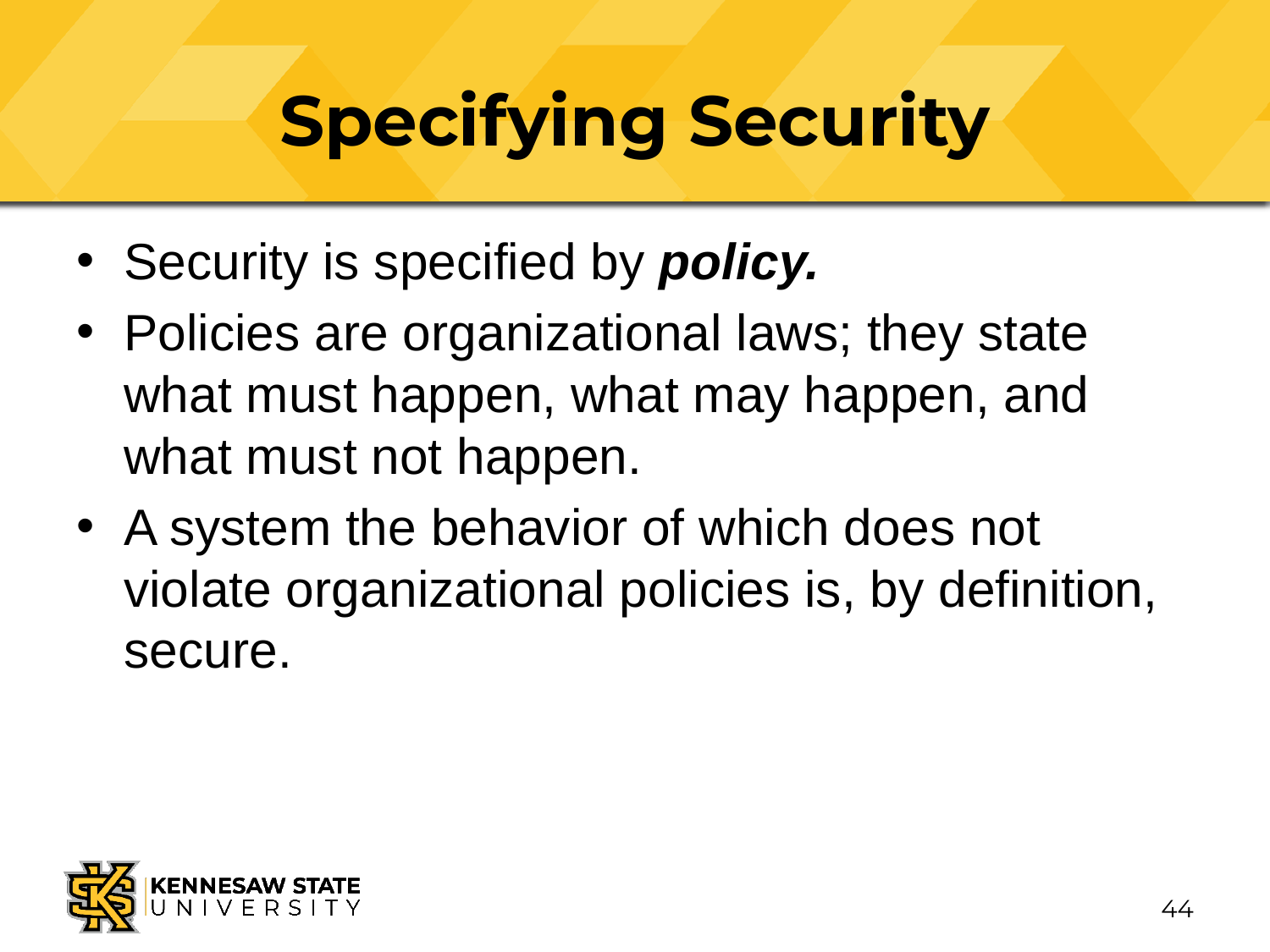

# Specifying Security
Security is specified by policy.
Policies are organizational laws; they state what must happen, what may happen, and what must not happen.
A system the behavior of which does not violate organizational policies is, by definition, secure.
44